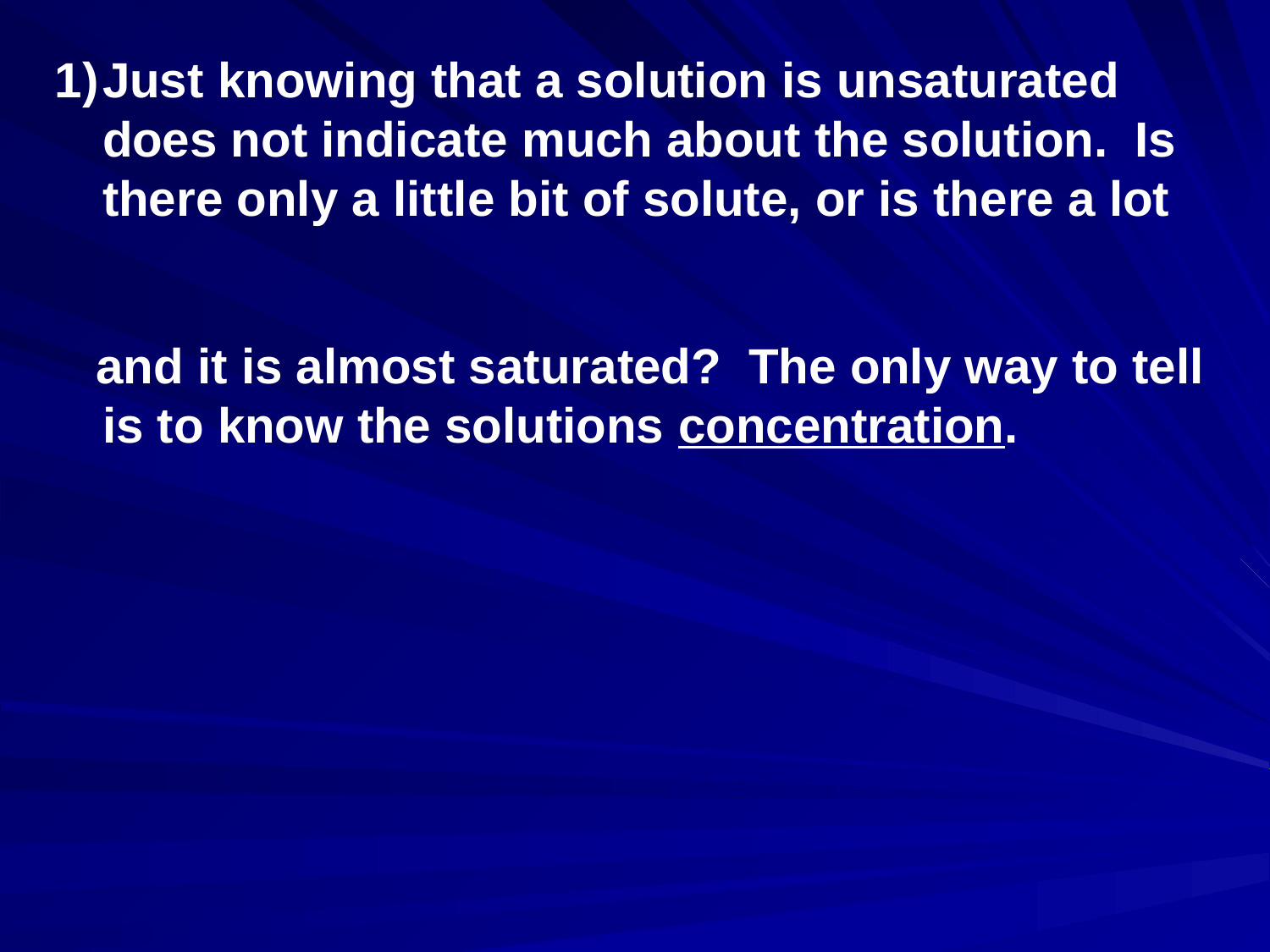

Just knowing that a solution is unsaturated does not indicate much about the solution.  Is there only a little bit of solute, or is there a lot

   and it is almost saturated?  The only way to tell is to know the solutions concentration.